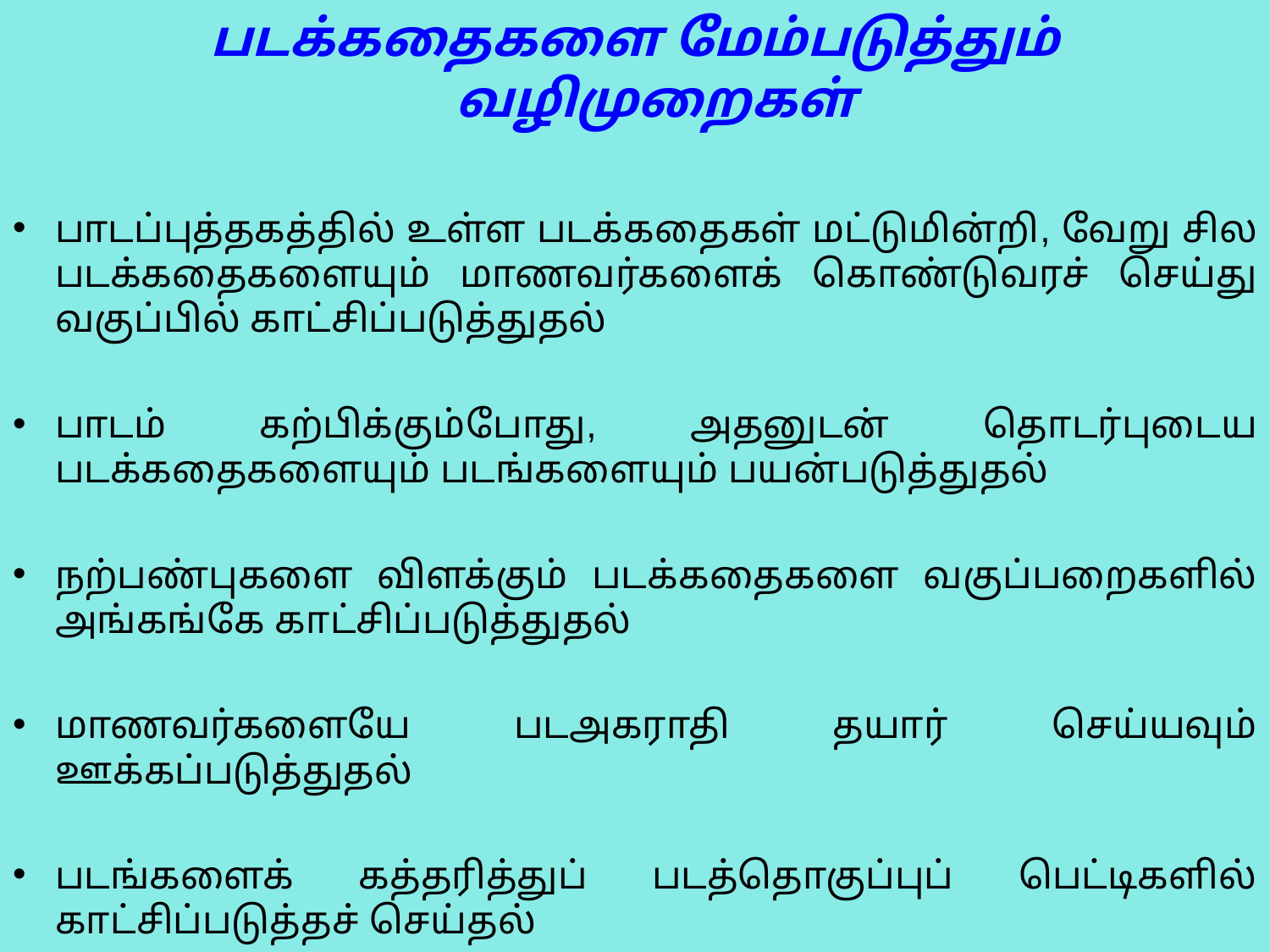

படக்கதைகளை மேம்படுத்தும் வழிமுறைகள்

பாடப்புத்தகத்தில் உள்ள படக்கதைகள் மட்டுமின்றி, வேறு சில படக்கதைகளையும் மாணவர்களைக் கொண்டுவரச் செய்து வகுப்பில் காட்சிப்படுத்துதல்

பாடம் கற்பிக்கும்போது, அதனுடன் தொடர்புடைய படக்கதைகளையும் படங்களையும் பயன்படுத்துதல்

நற்பண்புகளை விளக்கும் படக்கதைகளை வகுப்பறைகளில் அங்கங்கே காட்சிப்படுத்துதல்

மாணவர்களையே படஅகராதி தயார் செய்யவும் ஊக்கப்படுத்துதல்

படங்களைக் கத்தரித்துப் படத்தொகுப்புப் பெட்டிகளில் காட்சிப்படுத்தச் செய்தல்